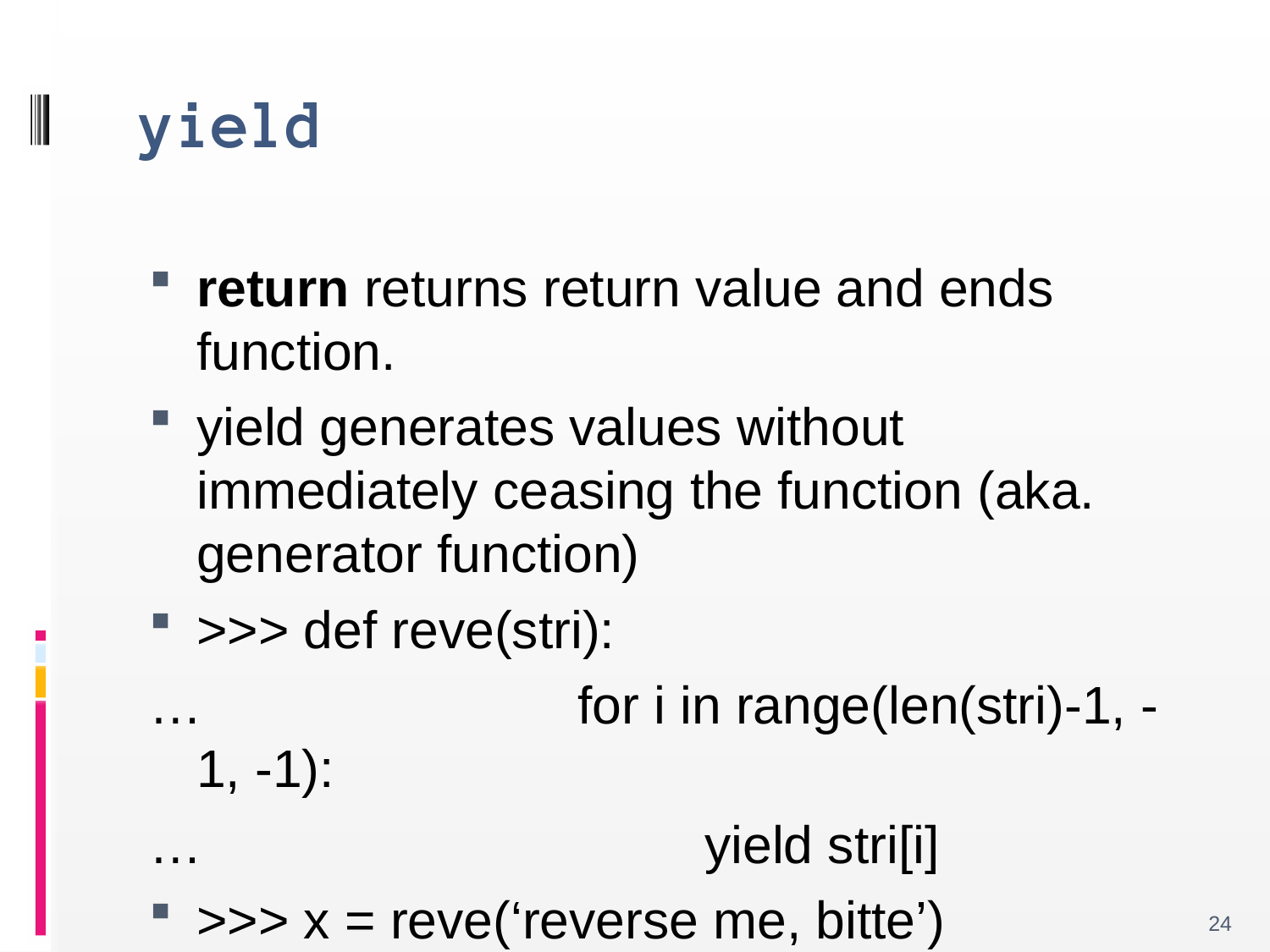

# yield
return returns return value and ends function.
yield generates values without immediately ceasing the function (aka. generator function)
>>> def reve(stri):
…			for i in range(len(stri)-1, -1, -1):
…				yield stri[i]
>>> x = reve(‘reverse me, bitte’)
>>> next(x)

24